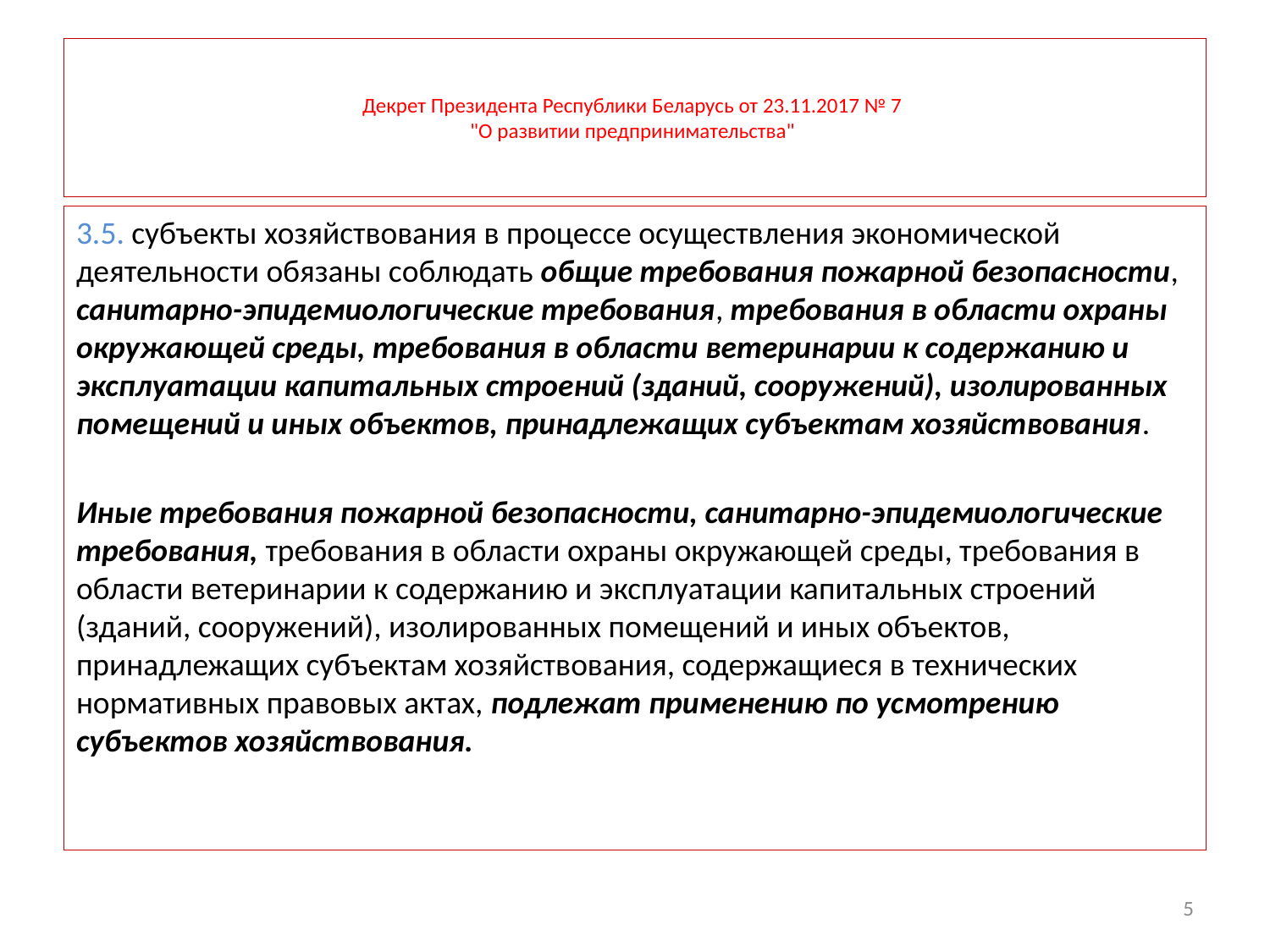

# Декрет Президента Республики Беларусь от 23.11.2017 № 7 "О развитии предпринимательства"
3.5. субъекты хозяйствования в процессе осуществления экономической деятельности обязаны соблюдать общие требования пожарной безопасности, санитарно-эпидемиологические требования, требования в области охраны окружающей среды, требования в области ветеринарии к содержанию и эксплуатации капитальных строений (зданий, сооружений), изолированных помещений и иных объектов, принадлежащих субъектам хозяйствования.

Иные требования пожарной безопасности, санитарно-эпидемиологические требования, требования в области охраны окружающей среды, требования в области ветеринарии к содержанию и эксплуатации капитальных строений (зданий, сооружений), изолированных помещений и иных объектов, принадлежащих субъектам хозяйствования, содержащиеся в технических нормативных правовых актах, подлежат применению по усмотрению субъектов хозяйствования.
5